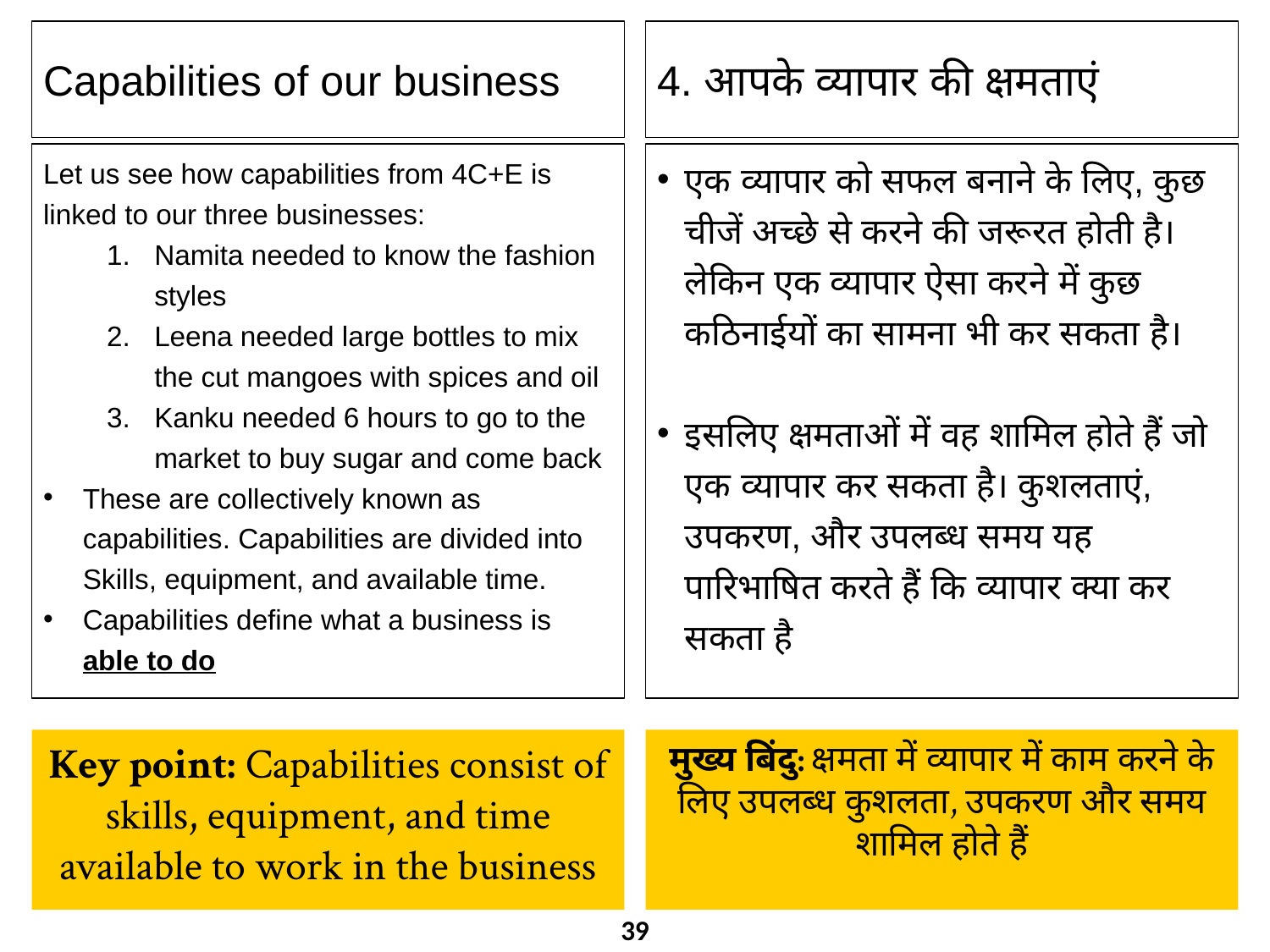

Capabilities of our business
4. आपके व्यापार की क्षमताएं
Let us see how capabilities from 4C+E is linked to our three businesses:
Namita needed to know the fashion styles
Leena needed large bottles to mix the cut mangoes with spices and oil
Kanku needed 6 hours to go to the market to buy sugar and come back
These are collectively known as capabilities. Capabilities are divided into Skills, equipment, and available time.
Capabilities define what a business is able to do
एक व्यापार को सफल बनाने के लिए, कुछ चीजें अच्छे से करने की जरूरत होती है। लेकिन एक व्यापार ऐसा करने में कुछ कठिनाईयों का सामना भी कर सकता है।

इसलिए क्षमताओं में वह शामिल होते हैं जो एक व्यापार कर सकता है। कुशलताएं, उपकरण, और उपलब्ध समय यह पारिभाषित करते हैं कि व्यापार क्या कर सकता है
Key point: Capabilities consist of skills, equipment, and time available to work in the business
मुख्य बिंदु: क्षमता में व्यापार में काम करने के लिए उपलब्ध कुशलता, उपकरण और समय शामिल होते हैं
39